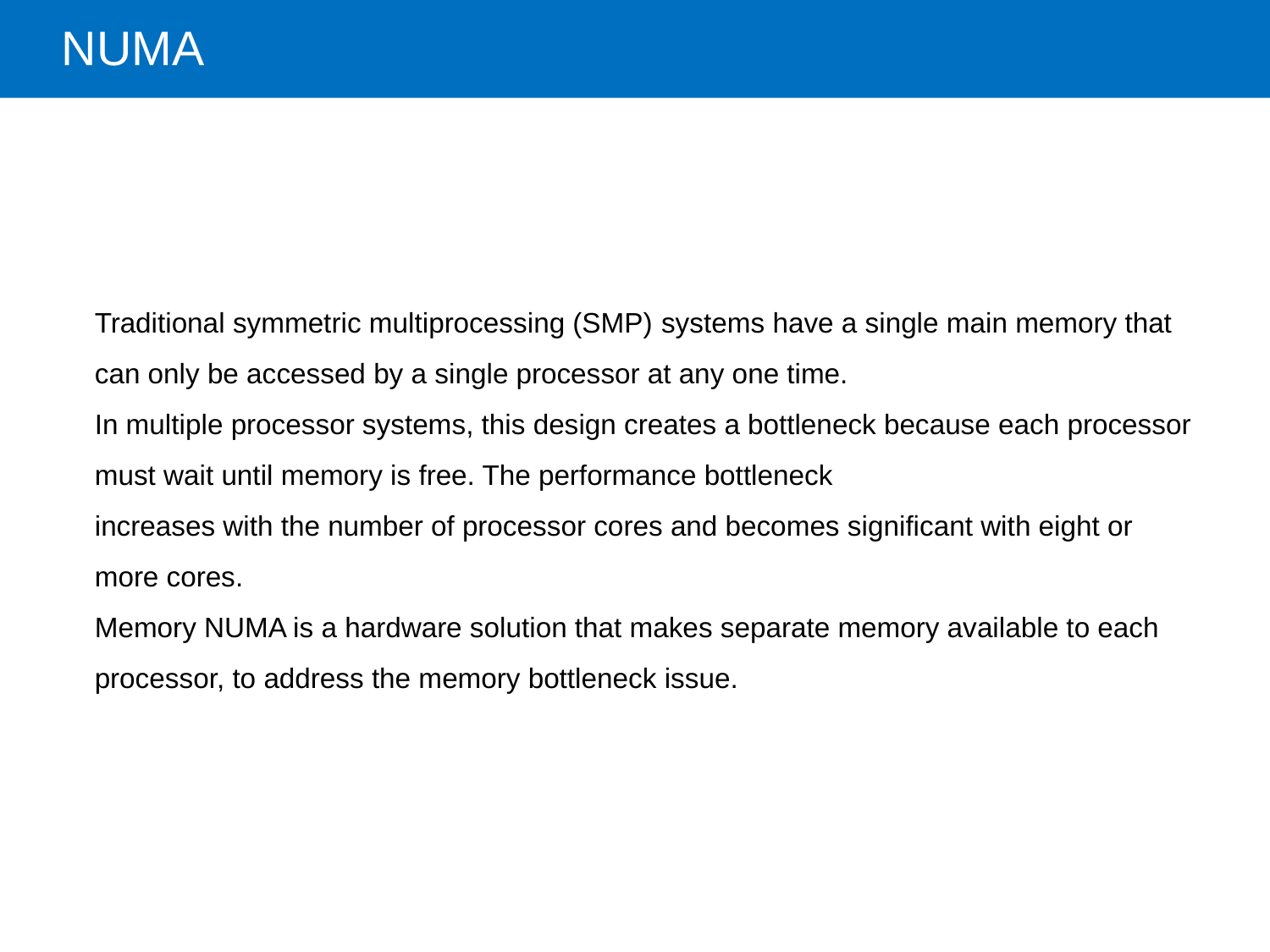

# NUMA
Traditional symmetric multiprocessing (SMP) systems have a single main memory that can only be accessed by a single processor at any one time.
In multiple processor systems, this design creates a bottleneck because each processor must wait until memory is free. The performance bottleneck
increases with the number of processor cores and becomes significant with eight or more cores.
Memory NUMA is a hardware solution that makes separate memory available to each processor, to address the memory bottleneck issue.